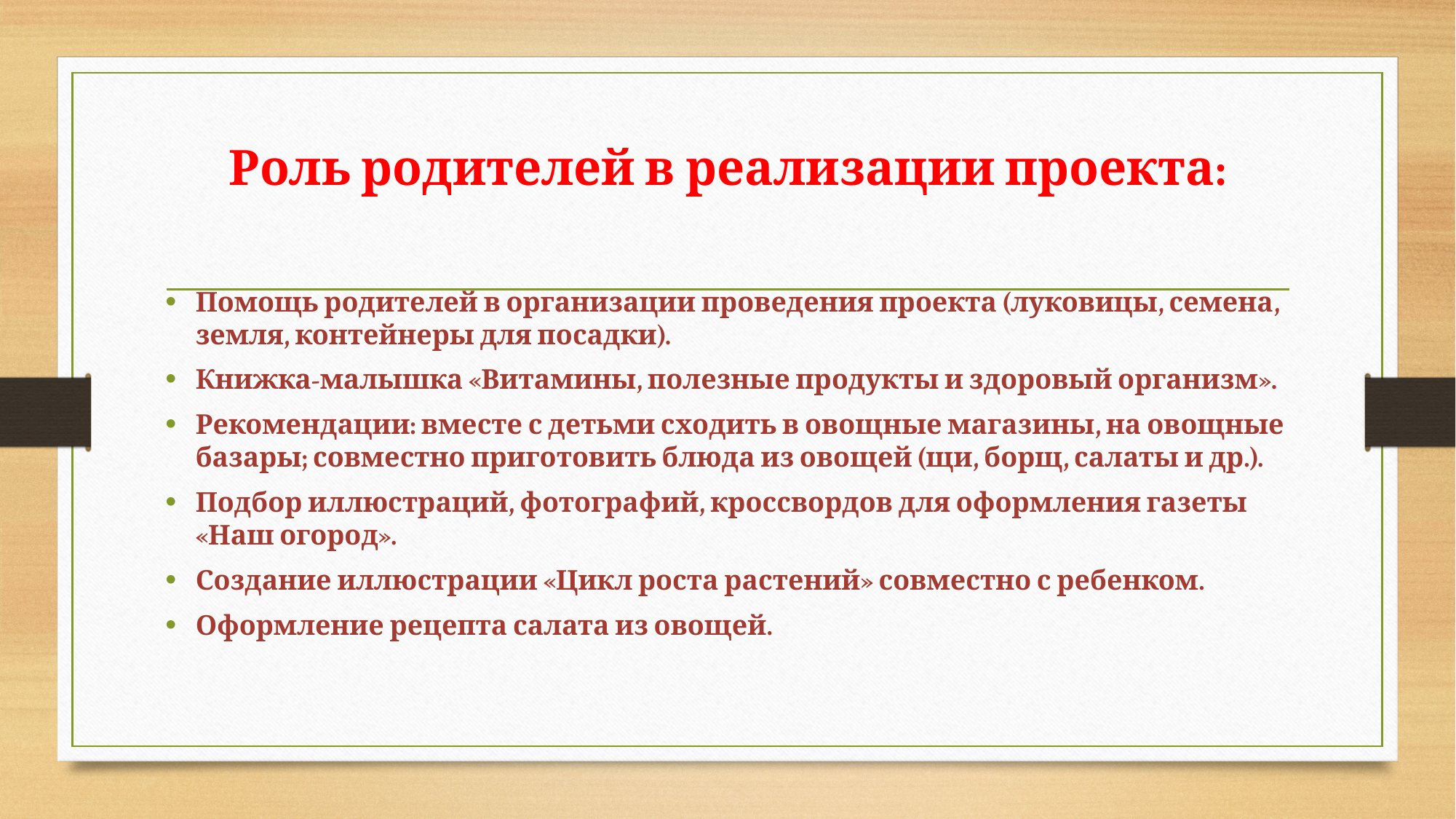

# Роль родителей в реализации проекта:

Помощь родителей в организации проведения проекта (луковицы, семена, земля, контейнеры для посадки).
Книжка-малышка «Витамины, полезные продукты и здоровый организм».
Рекомендации: вместе с детьми сходить в овощные магазины, на овощные базары; совместно приготовить блюда из овощей (щи, борщ, салаты и др.).
Подбор иллюстраций, фотографий, кроссвордов для оформления газеты «Наш огород».
Создание иллюстрации «Цикл роста растений» совместно с ребенком.
Оформление рецепта салата из овощей.